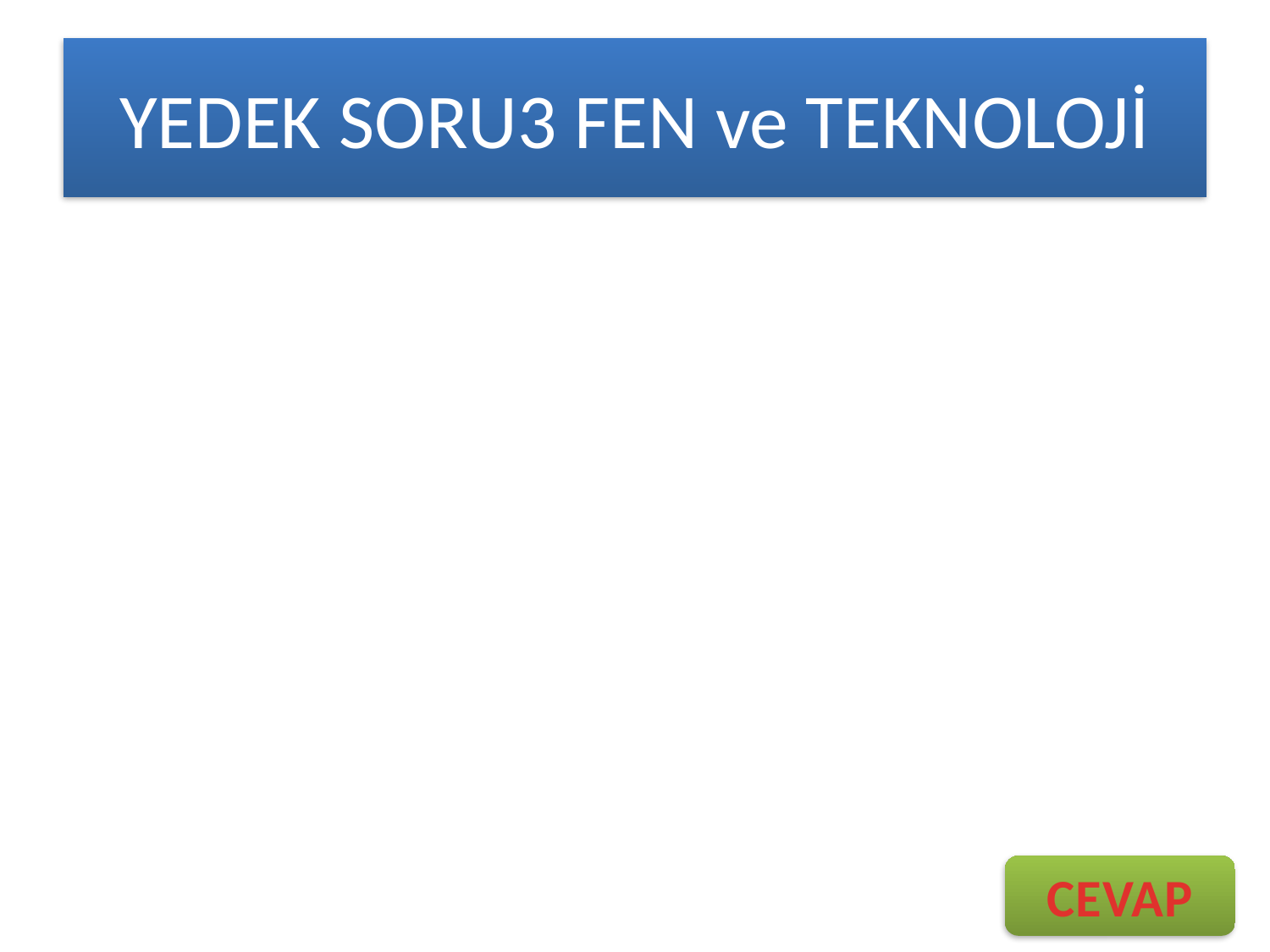

# YEDEK SORU3 FEN ve TEKNOLOJİ

CEVAP